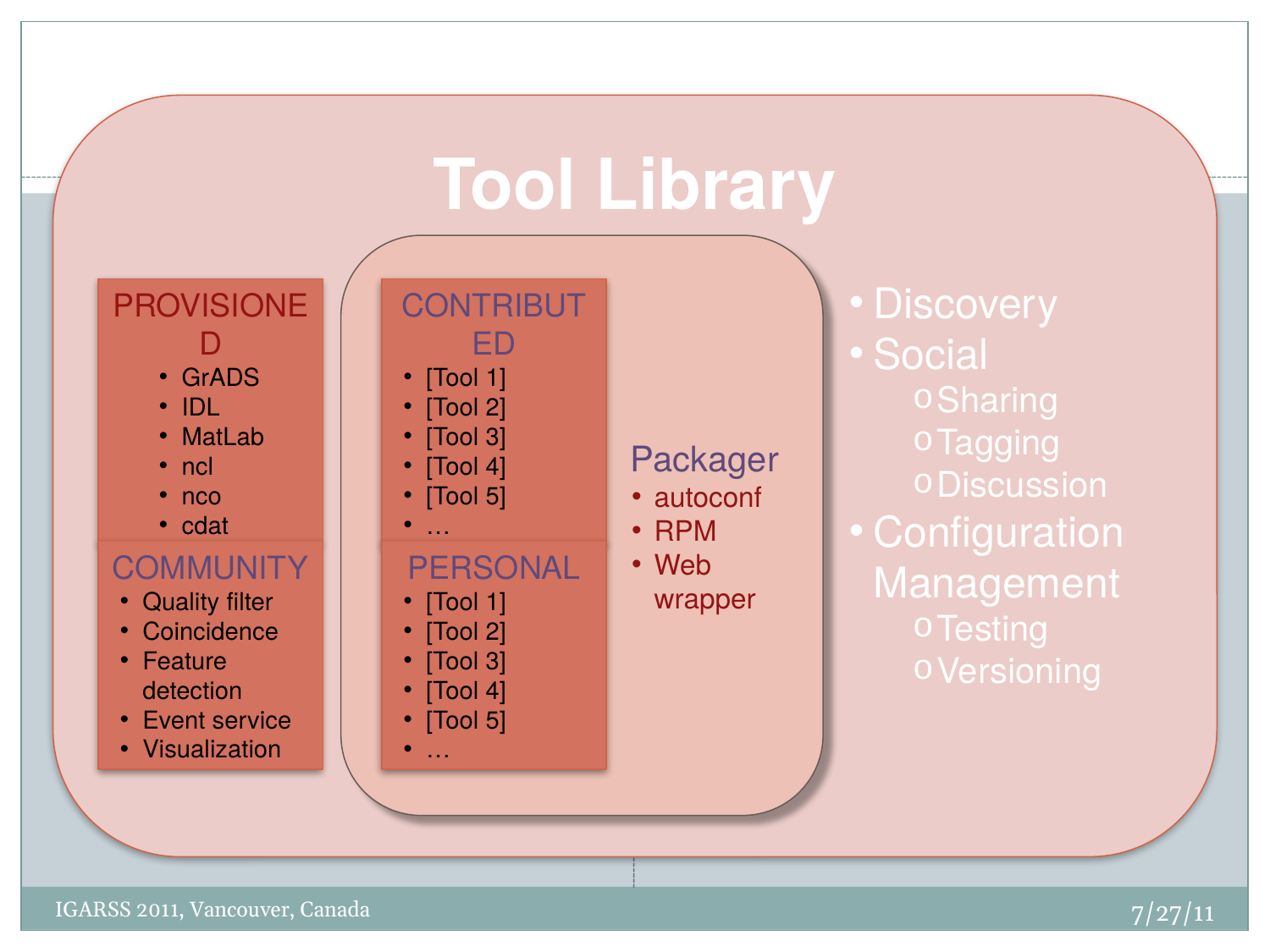

Tool Library
Discovery
Social
Sharing
Tagging
Discussion
Configuration Management
Testing
Versioning
Packager
autoconf
RPM
Web wrapper
Provisioned
GrADS
IDL
MatLab
ncl
nco
cdat
Contributed
[Tool 1]
[Tool 2]
[Tool 3]
[Tool 4]
[Tool 5]
…
Community
Quality filter
Coincidence
Feature detection
Event service
Visualization
Personal
[Tool 1]
[Tool 2]
[Tool 3]
[Tool 4]
[Tool 5]
…
26
7/27/11
IGARSS 2011, Vancouver, Canada